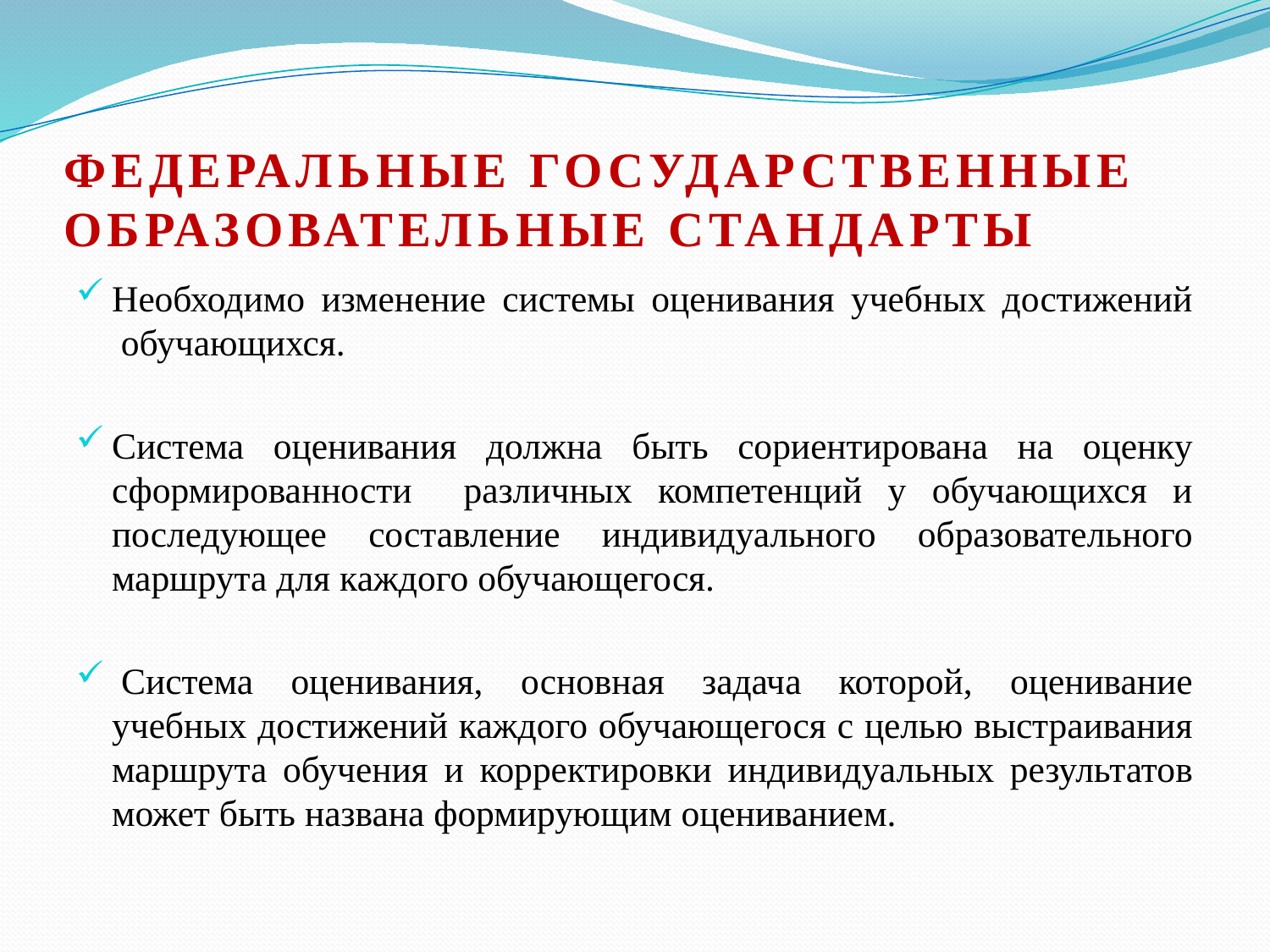

# ФЕДЕРАЛЬНЫЕ ГОСУДАРСТВЕННЫЕ ОБРАЗОВАТЕЛЬНЫЕ СТАНДАРТЫ
Необходимо изменение системы оценивания учебных достижений  обучающихся.

Система оценивания должна быть сориентирована на оценку сформированности  различных компетенций у обучающихся и последующее составление индивидуального образовательного маршрута для каждого обучающегося.

 Система оценивания, основная задача которой, оценивание учебных достижений каждого обучающегося с целью выстраивания маршрута обучения и корректировки индивидуальных результатов может быть названа формирующим оцениванием.